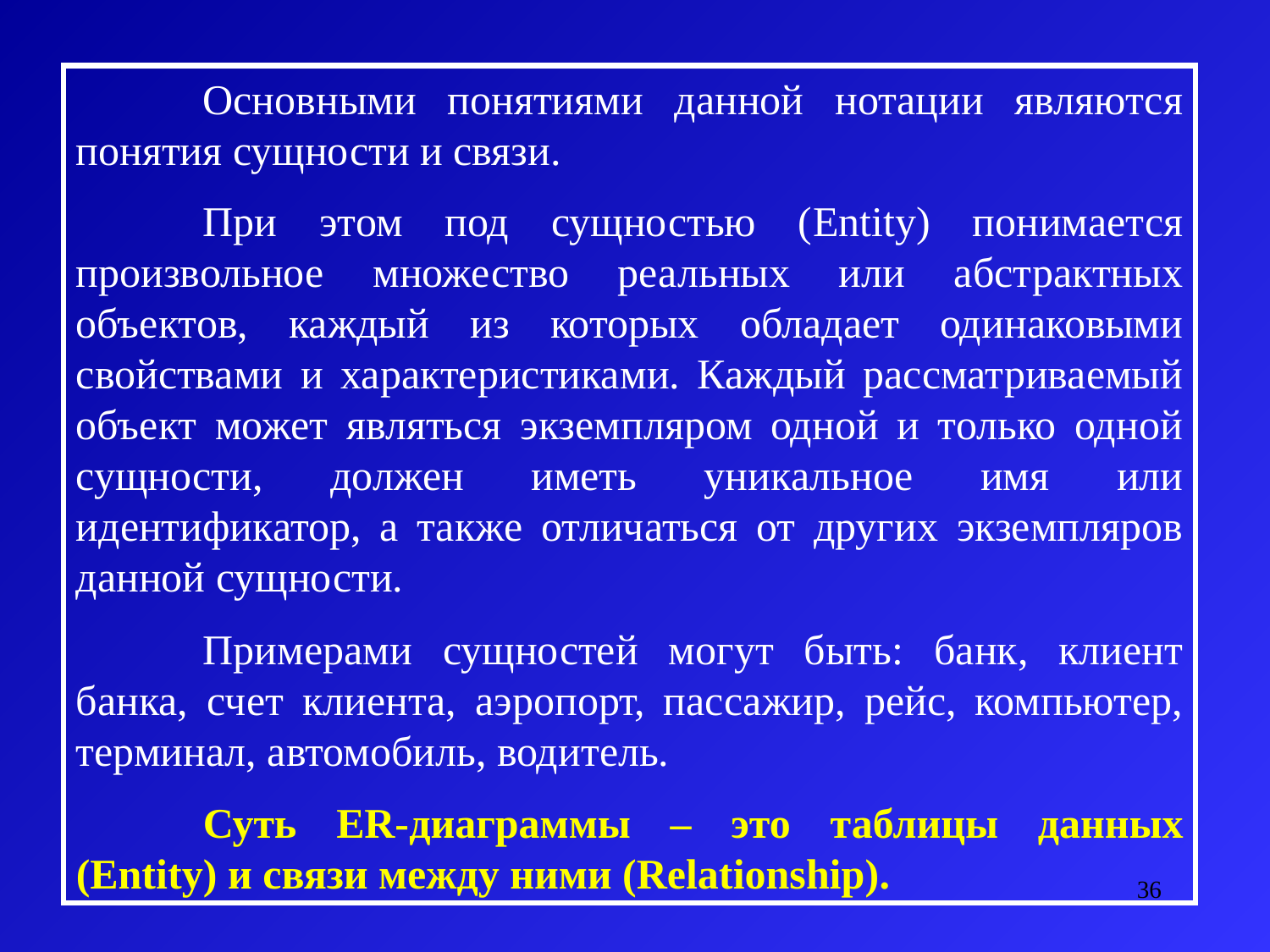

Основными понятиями данной нотации являются понятия сущности и связи.
	При этом под сущностью (Entity) понимается произвольное множество реальных или абстрактных объектов, каждый из которых обладает одинаковыми свойствами и характеристиками. Каждый рассматриваемый объект может являться экземпляром одной и только одной сущности, должен иметь уникальное имя или идентификатор, а также отличаться от других экземпляров данной сущности.
	Примерами сущностей могут быть: банк, клиент банка, счет клиента, аэропорт, пассажир, рейс, компьютер, терминал, автомобиль, водитель.
	Суть ER-диаграммы – это таблицы данных (Entity) и связи между ними (Relationship).
36